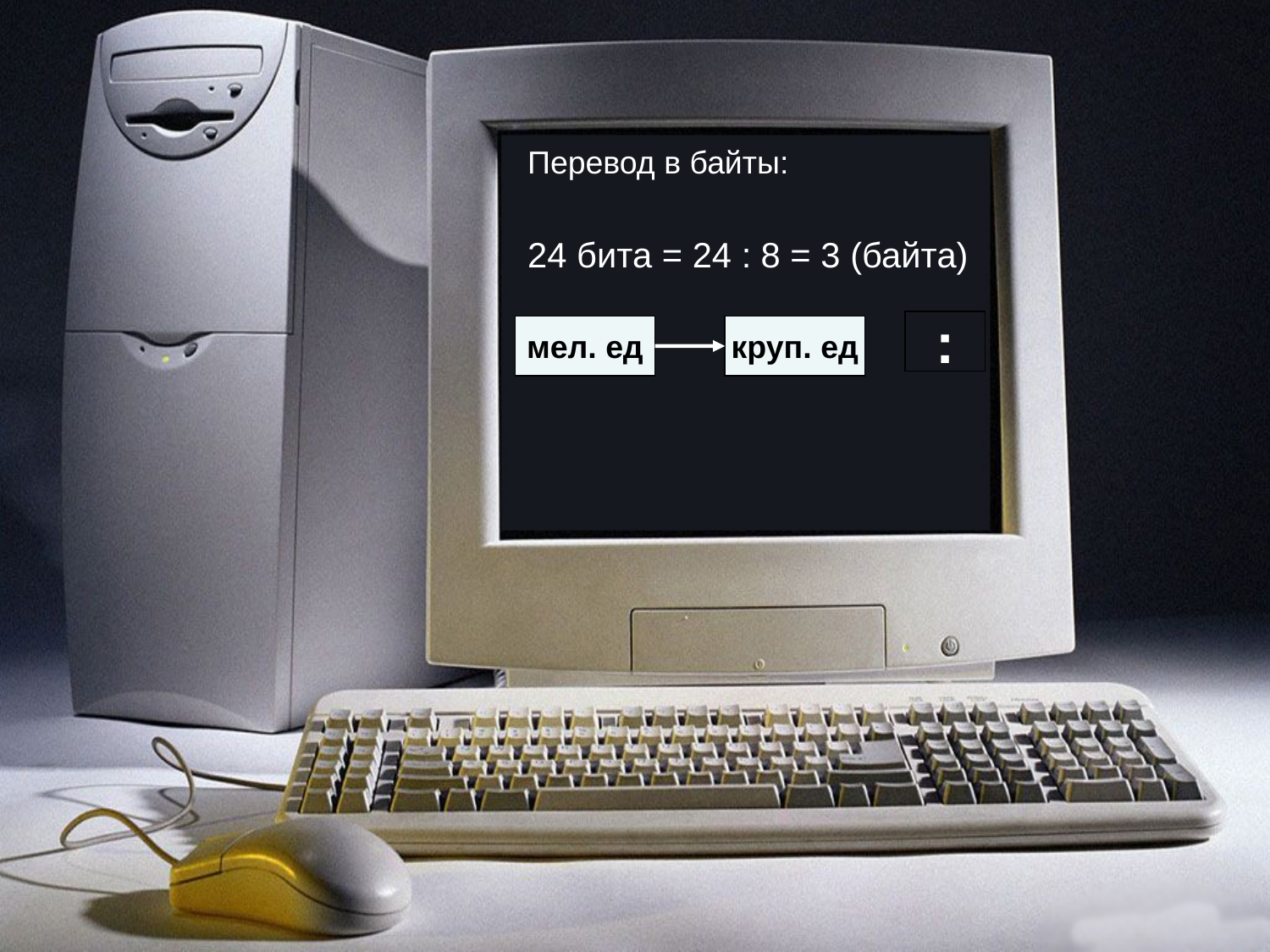

Перевод в байты:
24 бита = 24 : 8 = 3 (байта)
:
мел. ед
круп. ед